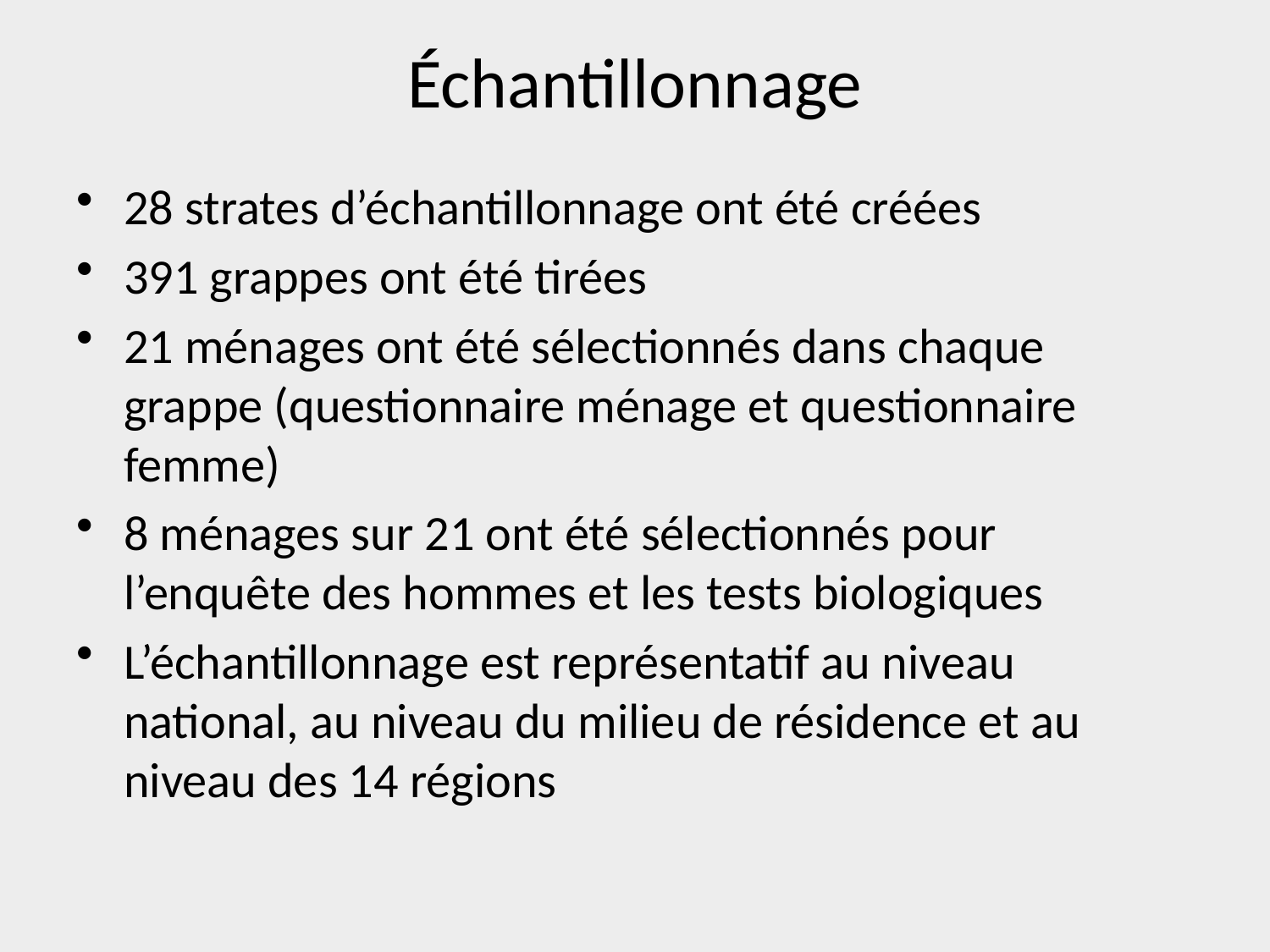

# Échantillonnage
28 strates d’échantillonnage ont été créées
391 grappes ont été tirées
21 ménages ont été sélectionnés dans chaque grappe (questionnaire ménage et questionnaire femme)
8 ménages sur 21 ont été sélectionnés pour l’enquête des hommes et les tests biologiques
L’échantillonnage est représentatif au niveau national, au niveau du milieu de résidence et au niveau des 14 régions